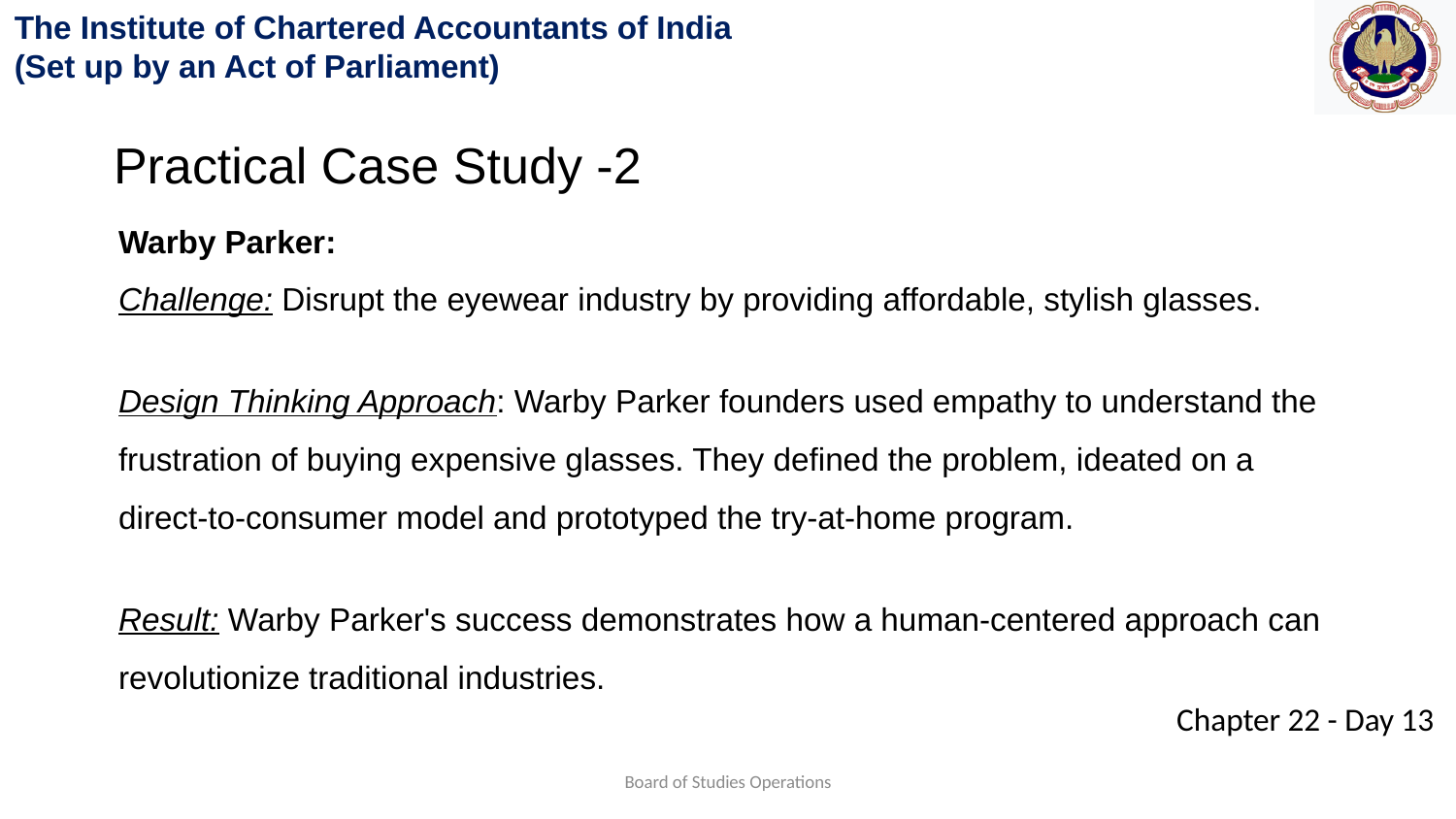

Practical Case Study -2
Warby Parker:
Challenge: Disrupt the eyewear industry by providing affordable, stylish glasses.

Design Thinking Approach: Warby Parker founders used empathy to understand the frustration of buying expensive glasses. They defined the problem, ideated on a direct-to-consumer model and prototyped the try-at-home program.

Result: Warby Parker's success demonstrates how a human-centered approach can revolutionize traditional industries.
Board of Studies Operations